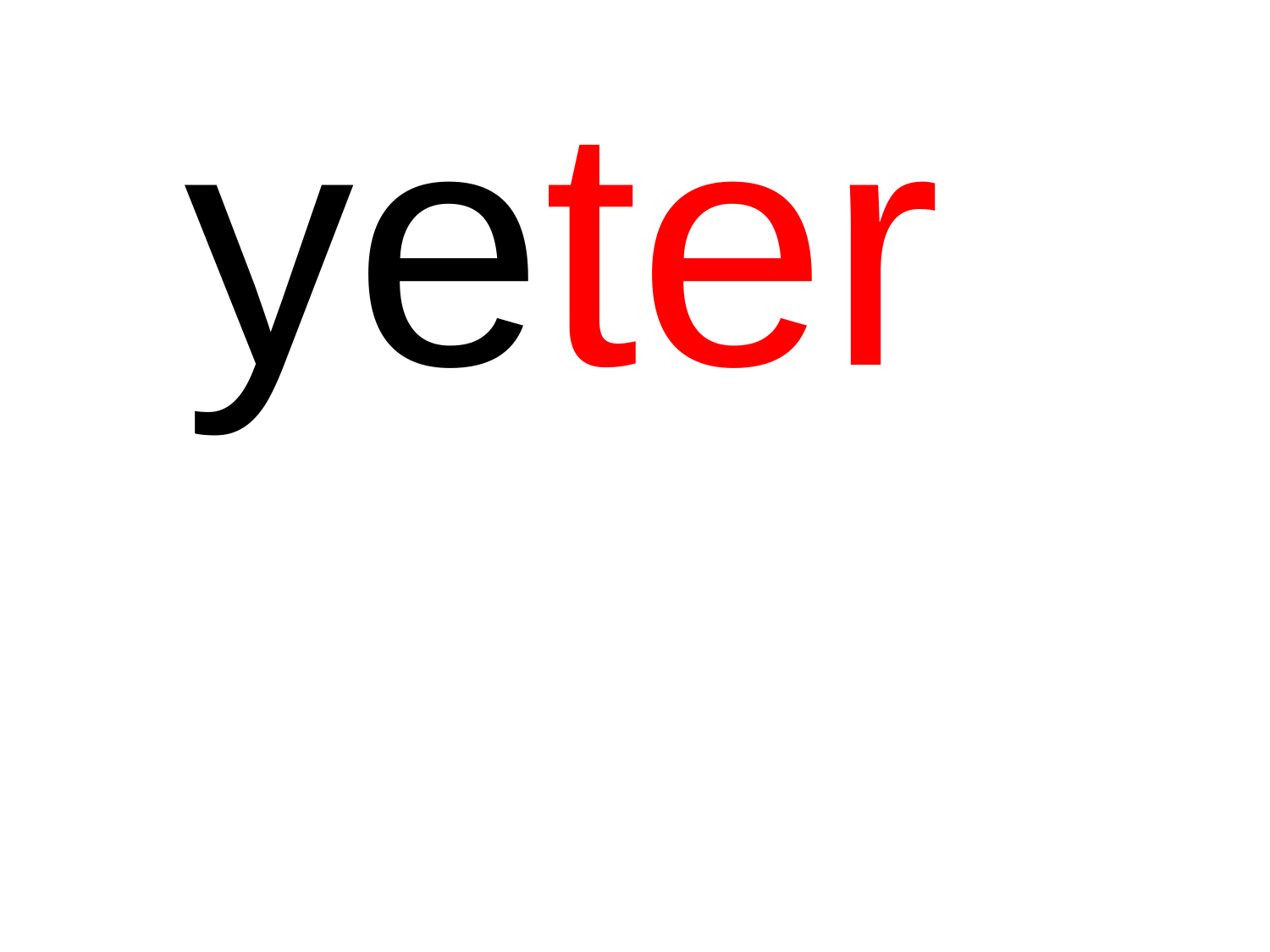

| ye |
| --- |
| ter |
| --- |